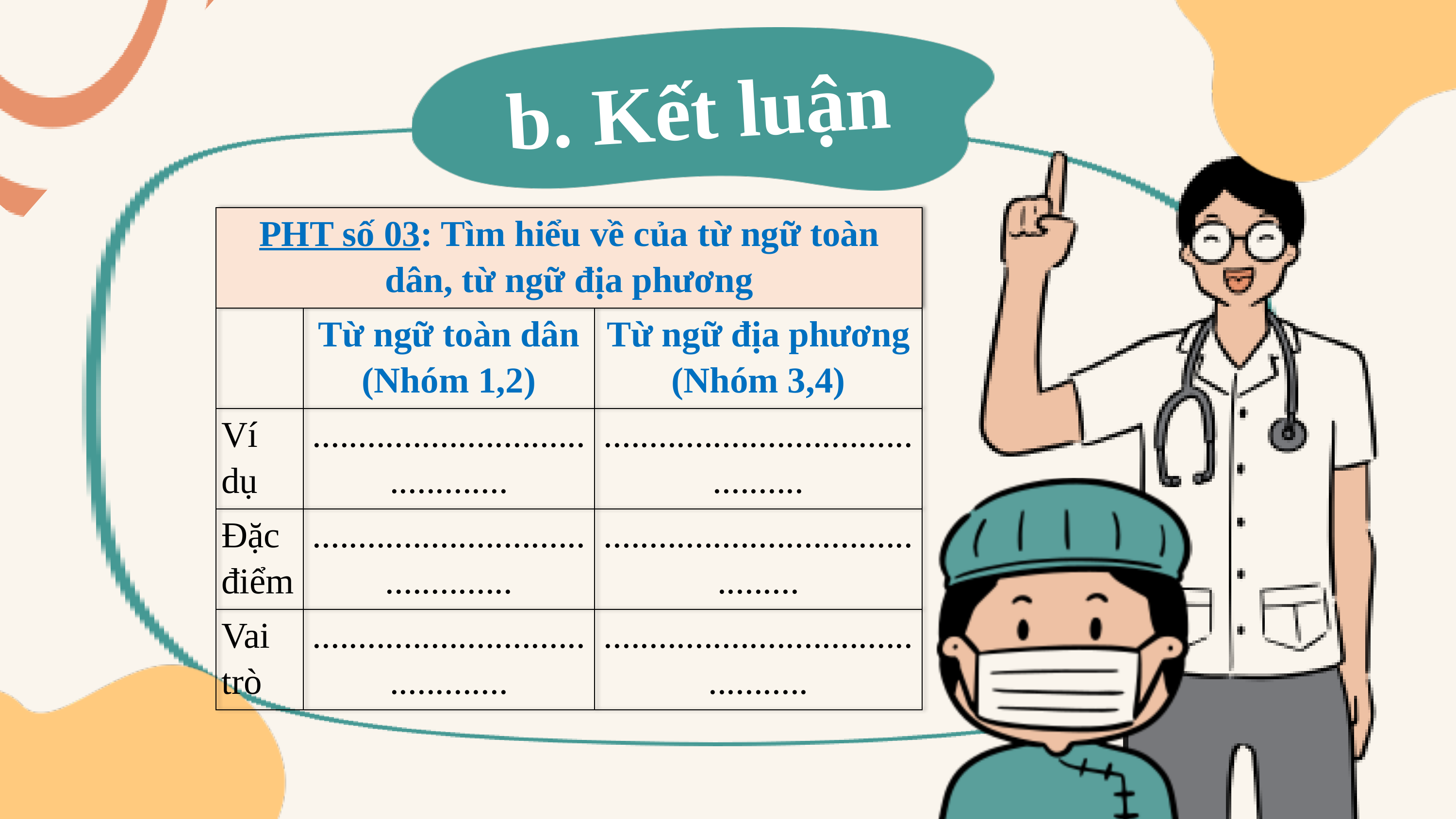

b. Kết luận

| PHT số 03: Tìm hiểu về của từ ngữ toàn dân, từ ngữ địa phương |  |  |
| --- | --- | --- |
|  | Từ ngữ toàn dân (Nhóm 1,2) | Từ ngữ địa phương (Nhóm 3,4) |
| Ví dụ | ........................................... | ............................................ |
| Đặc điểm | ............................................ | ........................................... |
| Vai trò | ........................................... | ............................................. |